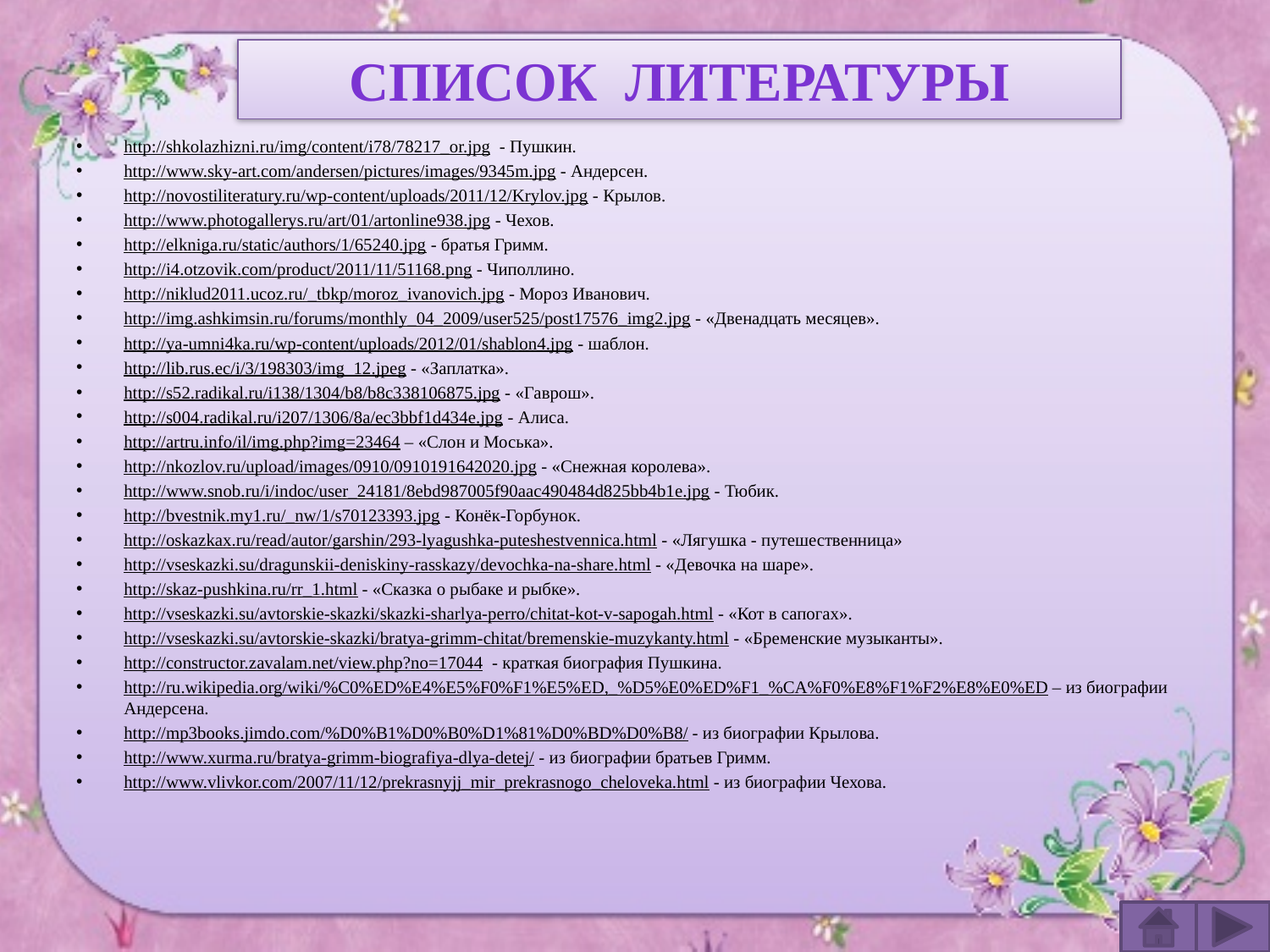

# Список  литературы
http://shkolazhizni.ru/img/content/i78/78217_or.jpg  - Пушкин.
http://www.sky-art.com/andersen/pictures/images/9345m.jpg - Андерсен.
http://novostiliteratury.ru/wp-content/uploads/2011/12/Krylov.jpg - Крылов.
http://www.photogallerys.ru/art/01/artonline938.jpg - Чехов.
http://elkniga.ru/static/authors/1/65240.jpg - братья Гримм.
http://i4.otzovik.com/product/2011/11/51168.png - Чиполлино.
http://niklud2011.ucoz.ru/_tbkp/moroz_ivanovich.jpg - Мороз Иванович.
http://img.ashkimsin.ru/forums/monthly_04_2009/user525/post17576_img2.jpg - «Двенадцать месяцев».
http://ya-umni4ka.ru/wp-content/uploads/2012/01/shablon4.jpg - шаблон.
http://lib.rus.ec/i/3/198303/img_12.jpeg - «Заплатка».
http://s52.radikal.ru/i138/1304/b8/b8c338106875.jpg - «Гаврош».
http://s004.radikal.ru/i207/1306/8a/ec3bbf1d434e.jpg - Алиса.
http://artru.info/il/img.php?img=23464 – «Слон и Моська».
http://nkozlov.ru/upload/images/0910/0910191642020.jpg - «Снежная королева».
http://www.snob.ru/i/indoc/user_24181/8ebd987005f90aac490484d825bb4b1e.jpg - Тюбик.
http://bvestnik.my1.ru/_nw/1/s70123393.jpg - Конёк-Горбунок.
http://oskazkax.ru/read/autor/garshin/293-lyagushka-puteshestvennica.html - «Лягушка - путешественница»
http://vseskazki.su/dragunskii-deniskiny-rasskazy/devochka-na-share.html - «Девочка на шаре».
http://skaz-pushkina.ru/rr_1.html - «Сказка о рыбаке и рыбке».
http://vseskazki.su/avtorskie-skazki/skazki-sharlya-perro/chitat-kot-v-sapogah.html - «Кот в сапогах».
http://vseskazki.su/avtorskie-skazki/bratya-grimm-chitat/bremenskie-muzykanty.html - «Бременские музыканты».
http://constructor.zavalam.net/view.php?no=17044  - краткая биография Пушкина.
http://ru.wikipedia.org/wiki/%C0%ED%E4%E5%F0%F1%E5%ED,_%D5%E0%ED%F1_%CA%F0%E8%F1%F2%E8%E0%ED – из биографии Андерсена.
http://mp3books.jimdo.com/%D0%B1%D0%B0%D1%81%D0%BD%D0%B8/ - из биографии Крылова.
http://www.xurma.ru/bratya-grimm-biografiya-dlya-detej/ - из биографии братьев Гримм.
http://www.vlivkor.com/2007/11/12/prekrasnyjj_mir_prekrasnogo_cheloveka.html - из биографии Чехова.